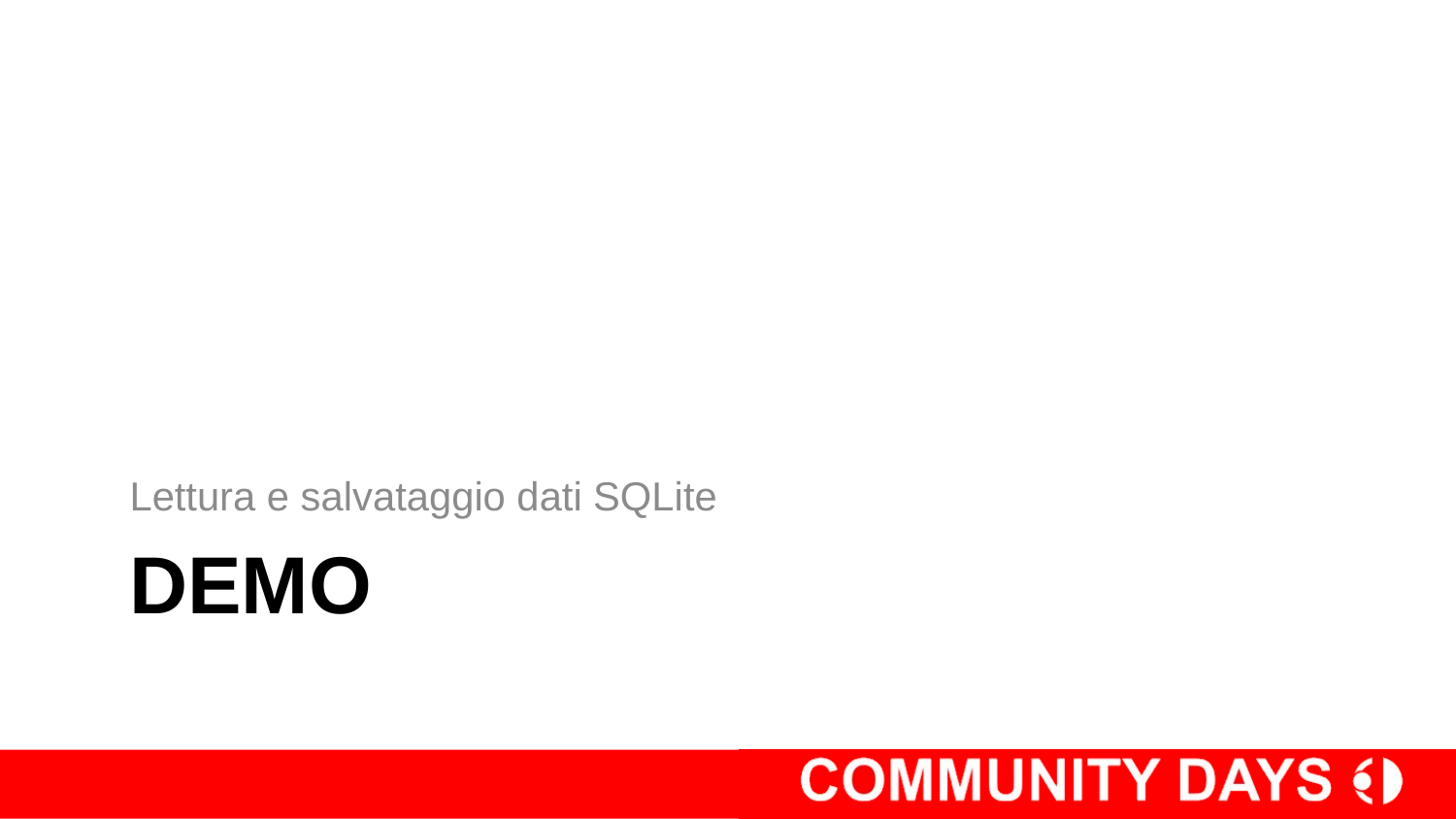

Lettura e salvataggio dati SQLite
# demo